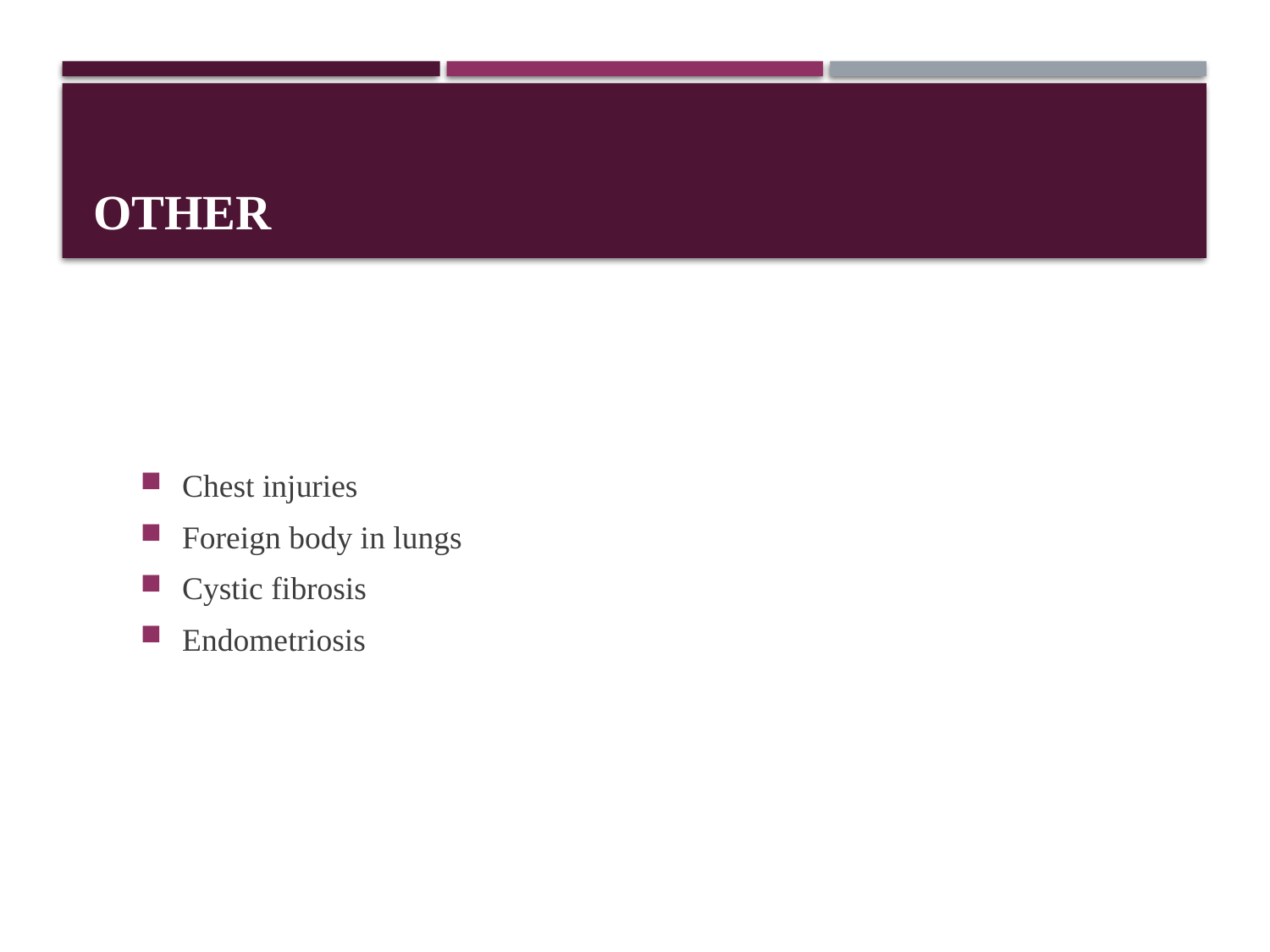

# OTHER

Chest injuries
Foreign body in lungs
Cystic fibrosis
Endometriosis